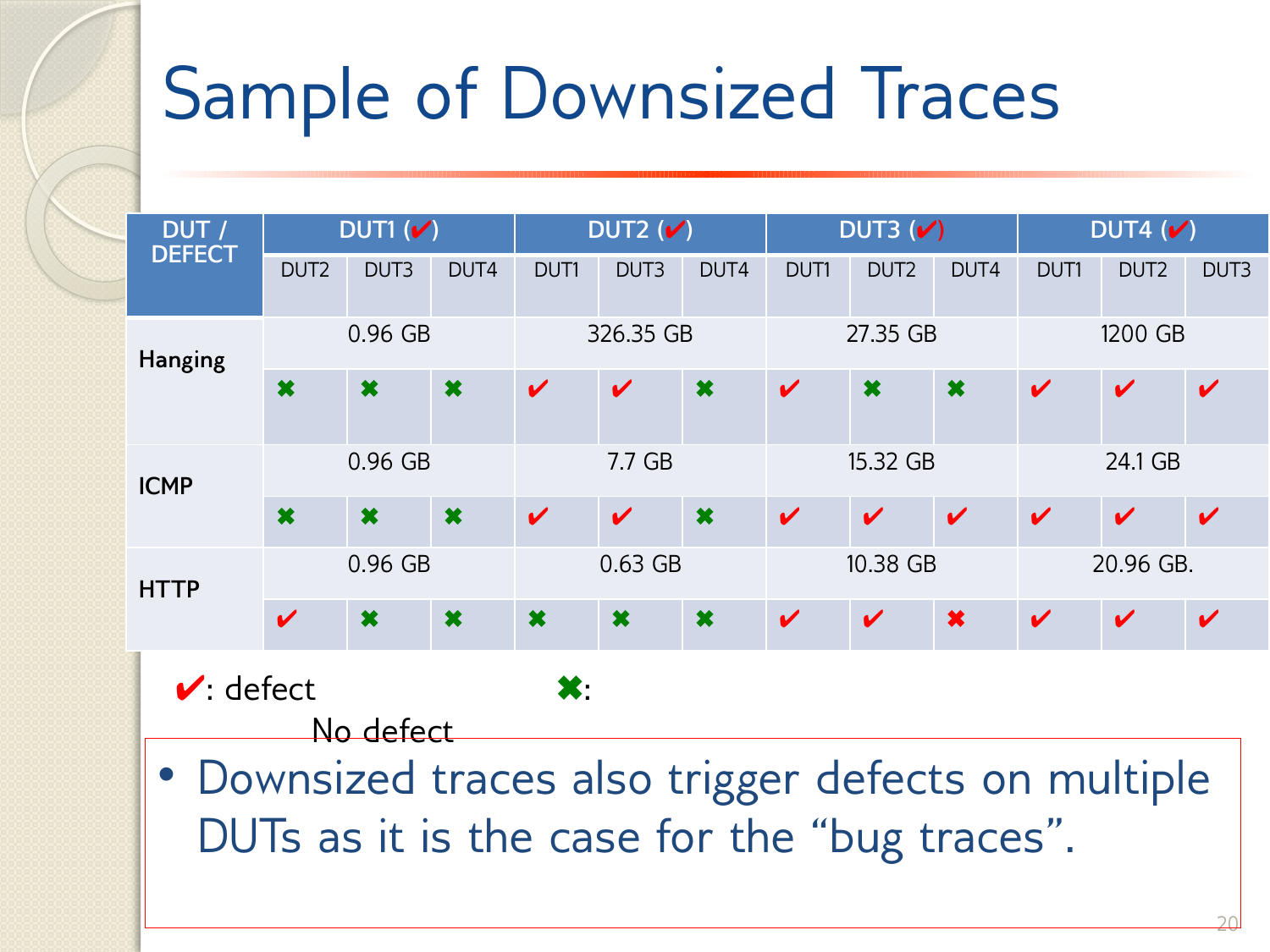

# Sample of Downsized Traces
| DUT / DEFECT | DUT1 (✔) |  |  | DUT2 (✔) |  |  | DUT3 (✔) |  |  | DUT4 (✔) |  |  |
| --- | --- | --- | --- | --- | --- | --- | --- | --- | --- | --- | --- | --- |
|  | DUT2 | DUT3 | DUT4 | DUT1 | DUT3 | DUT4 | DUT1 | DUT2 | DUT4 | DUT1 | DUT2 | DUT3 |
| Hanging | 0.96 GB |  |  | 326.35 GB |  |  | 27.35 GB |  |  | 1200 GB |  |  |
|  | ✖ | ✖ | ✖ | ✔ | ✔ | ✖ | ✔ | ✖ | ✖ | ✔ | ✔ | ✔ |
| ICMP | 0.96 GB |  |  | 7.7 GB |  |  | 15.32 GB |  |  | 24.1 GB |  |  |
|  | ✖ | ✖ | ✖ | ✔ | ✔ | ✖ | ✔ | ✔ | ✔ | ✔ | ✔ | ✔ |
| HTTP | 0.96 GB |  |  | 0.63 GB |  |  | 10.38 GB |  |  | 20.96 GB. |  |  |
|  | ✔ | ✖ | ✖ | ✖ | ✖ | ✖ | ✔ | ✔ | ✖ | ✔ | ✔ | ✔ |
✔: defect		✖: No defect
Downsized traces also trigger defects on multiple DUTs as it is the case for the “bug traces”.

20